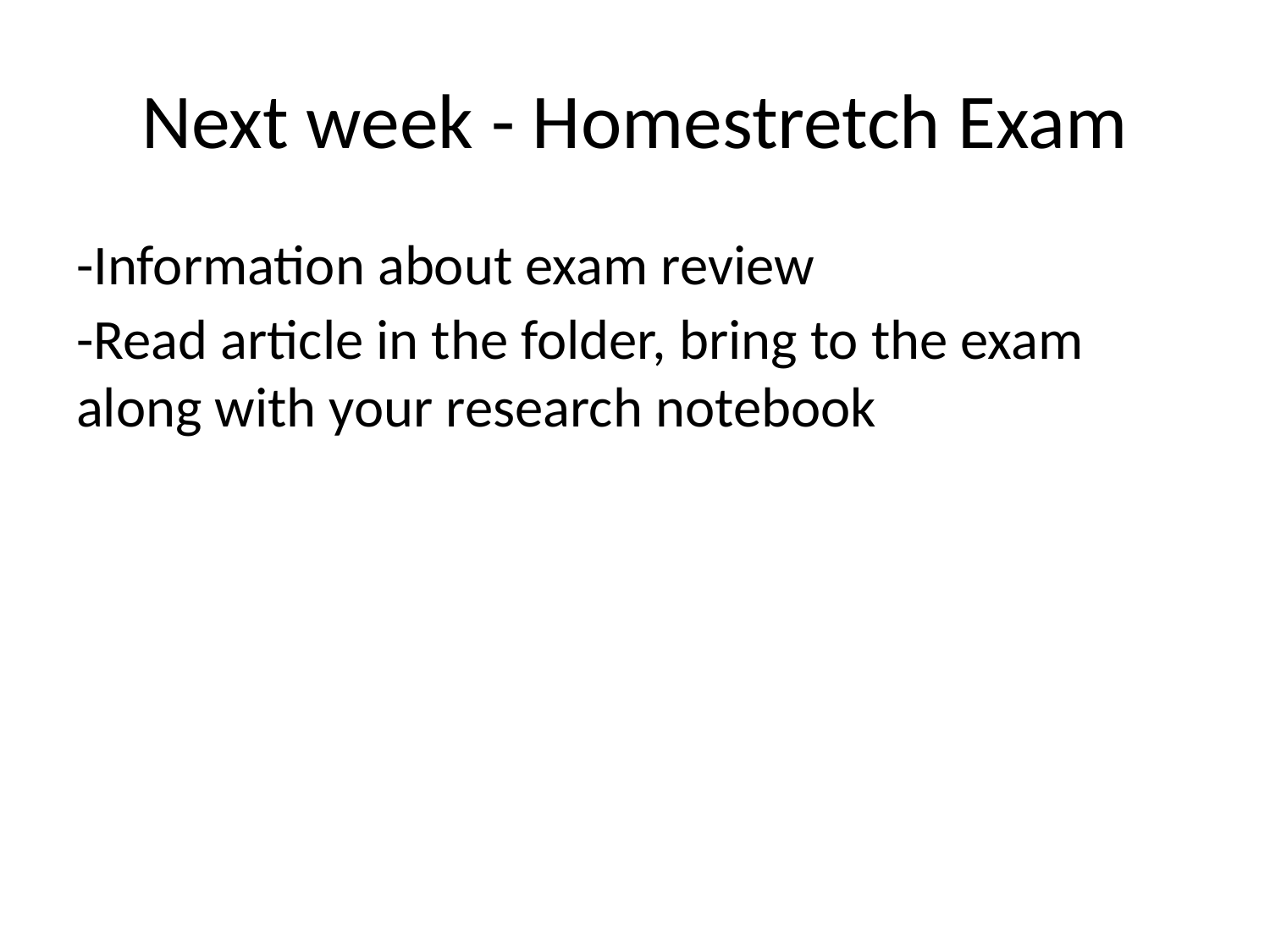

# Next week - Homestretch Exam
-Information about exam review
-Read article in the folder, bring to the exam along with your research notebook